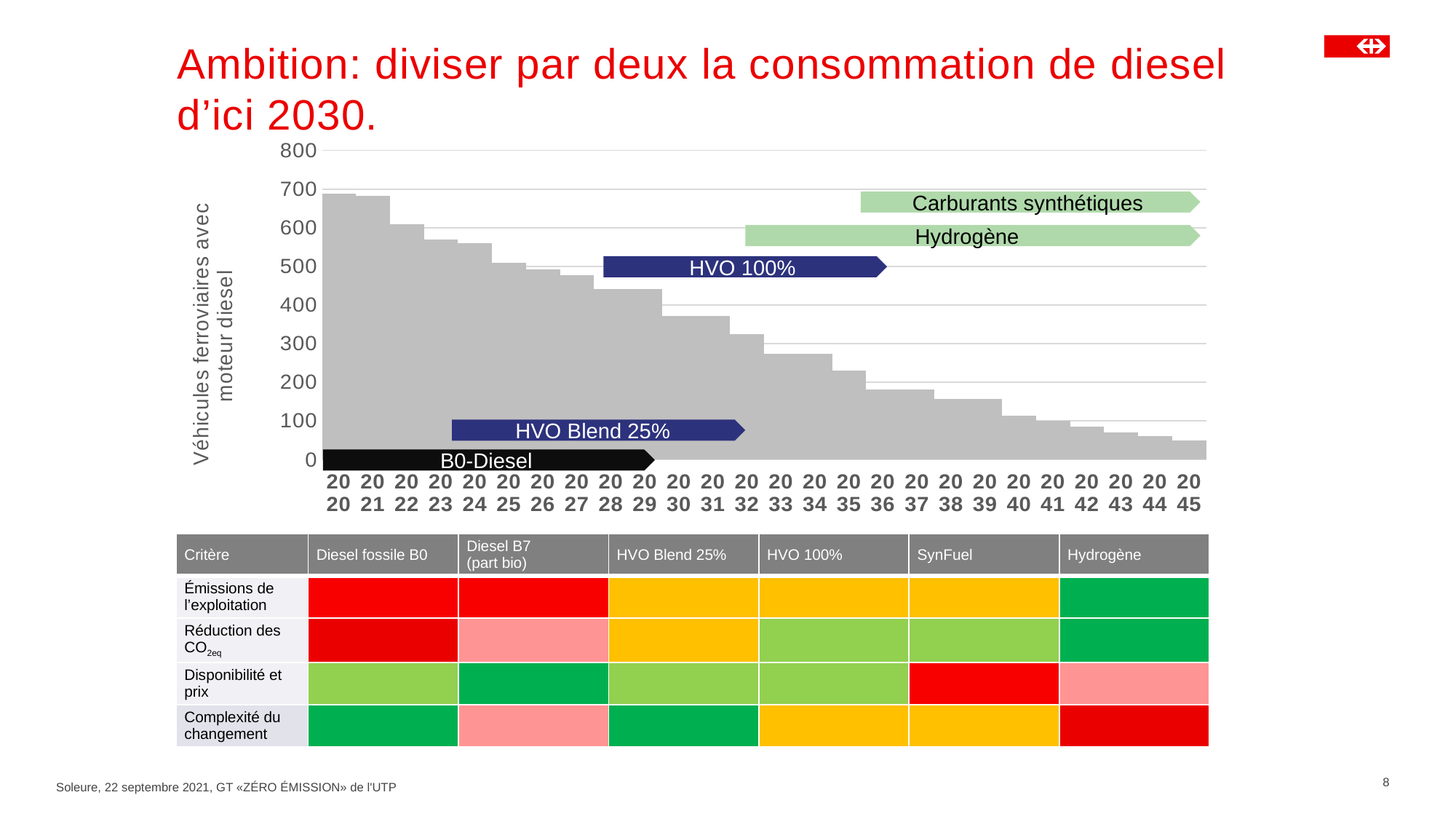

# Ambition: diviser par deux la consommation de diesel d’ici 2030.

### Chart

| Category | Durchschnittlicher Dieselverbrauch |
|---|---|
| 2020 | 688.0 |
| 2021 | 682.0 |
| 2022 | 610.0 |
| 2023 | 570.0 |
| 2024 | 560.5 |
| 2025 | 510.0 |
| 2026 | 493.0 |
| 2027 | 478.0 |
| 2028 | 442.0 |
| 2029 | 442.0 |
| 2030 | 371.0 |
| 2031 | 371.0 |
| 2032 | 324.0 |
| 2033 | 273.0 |
| 2034 | 273.0 |
| 2035 | 231.0 |
| 2036 | 181.0 |
| 2037 | 181.0 |
| 2038 | 157.0 |
| 2039 | 157.0 |
| 2040 | 114.0 |
| 2041 | 100.0 |
| 2042 | 85.0 |
| 2043 | 70.0 |
| 2044 | 60.0 |
| 2045 | 50.0 |
Carburants synthétiques
Hydrogène
HVO 100%
HVO Blend 25%
B0-Diesel
| Critère | Diesel fossile B0 | Diesel B7  (part bio) | HVO Blend 25% | HVO 100% | SynFuel | Hydrogène |
| --- | --- | --- | --- | --- | --- | --- |
| Émissions de l’exploitation |  |  |  |  |  |  |
| Réduction des CO2eq |  |  |  |  |  |  |
| Disponibilité et prix |  |  |  |  |  |  |
| Complexité du changement |  |  |  |  |  |  |
Soleure, 22 septembre 2021, GT «ZÉRO ÉMISSION» de l'UTP
8